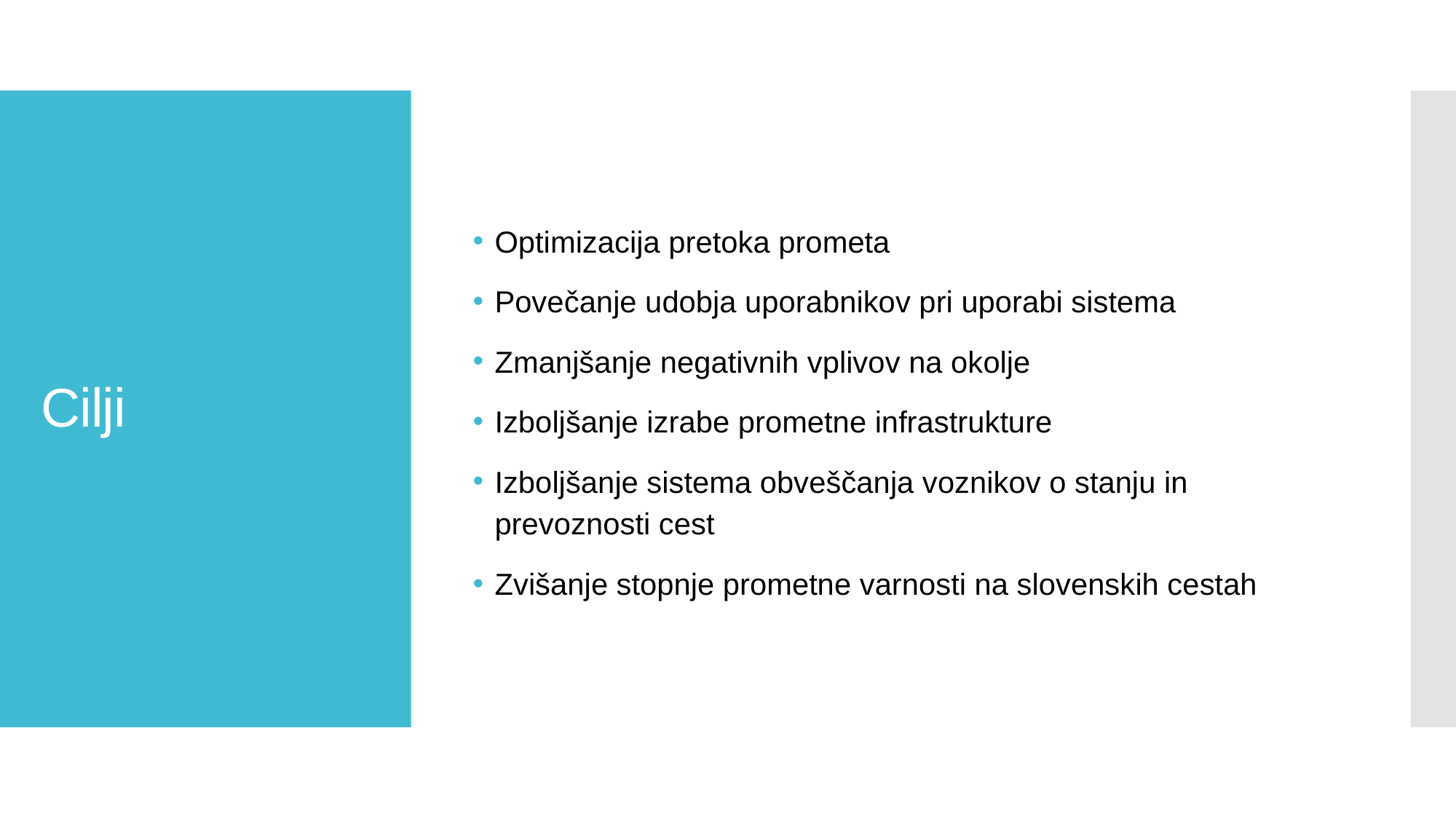

Optimizacija pretoka prometa
Povečanje udobja uporabnikov pri uporabi sistema
Zmanjšanje negativnih vplivov na okolje
Izboljšanje izrabe prometne infrastrukture
Izboljšanje sistema obveščanja voznikov o stanju in prevoznosti cest
Zvišanje stopnje prometne varnosti na slovenskih cestah
# Cilji